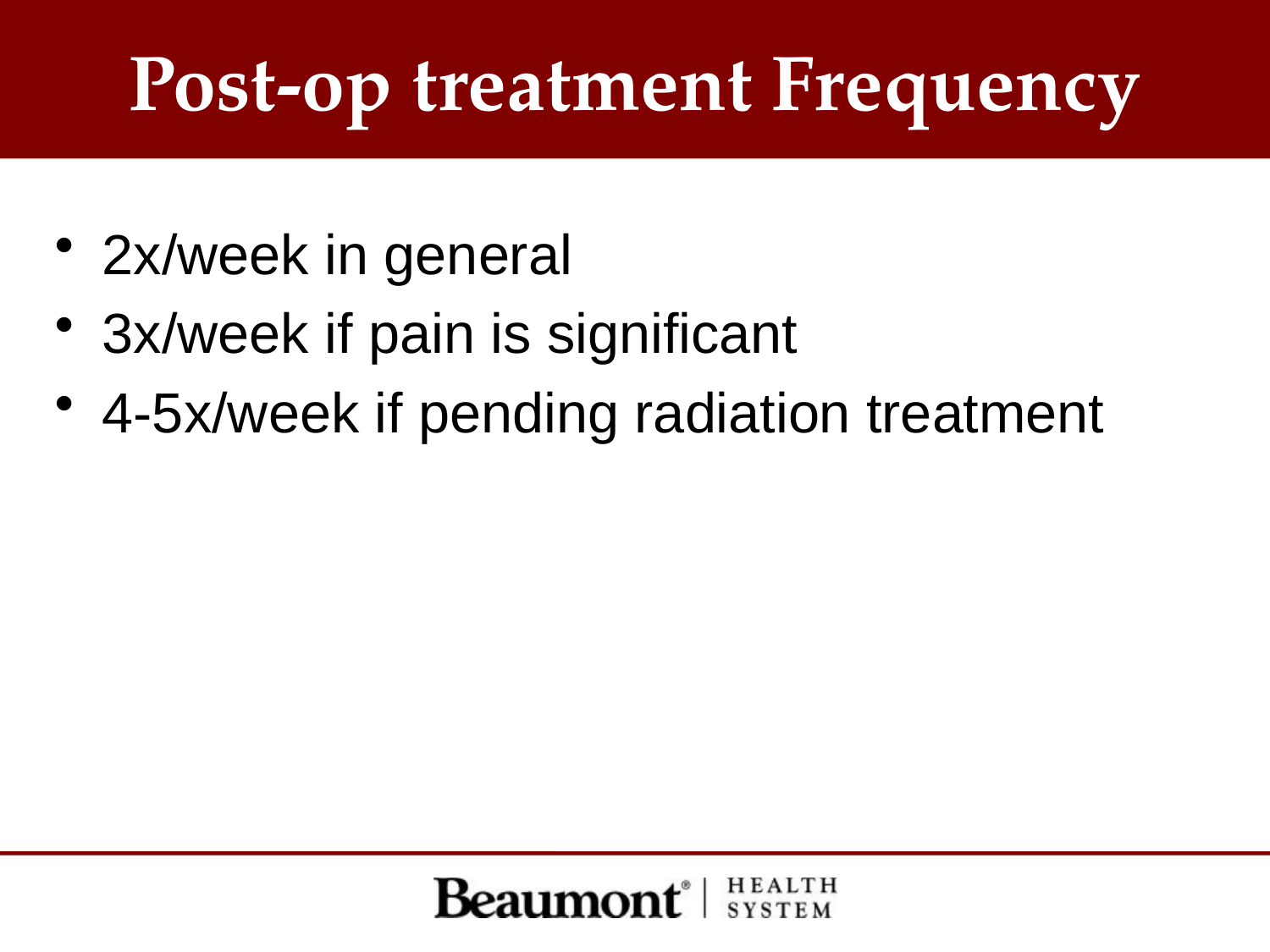

# Post-op treatment Frequency
2x/week in general
3x/week if pain is significant
4-5x/week if pending radiation treatment